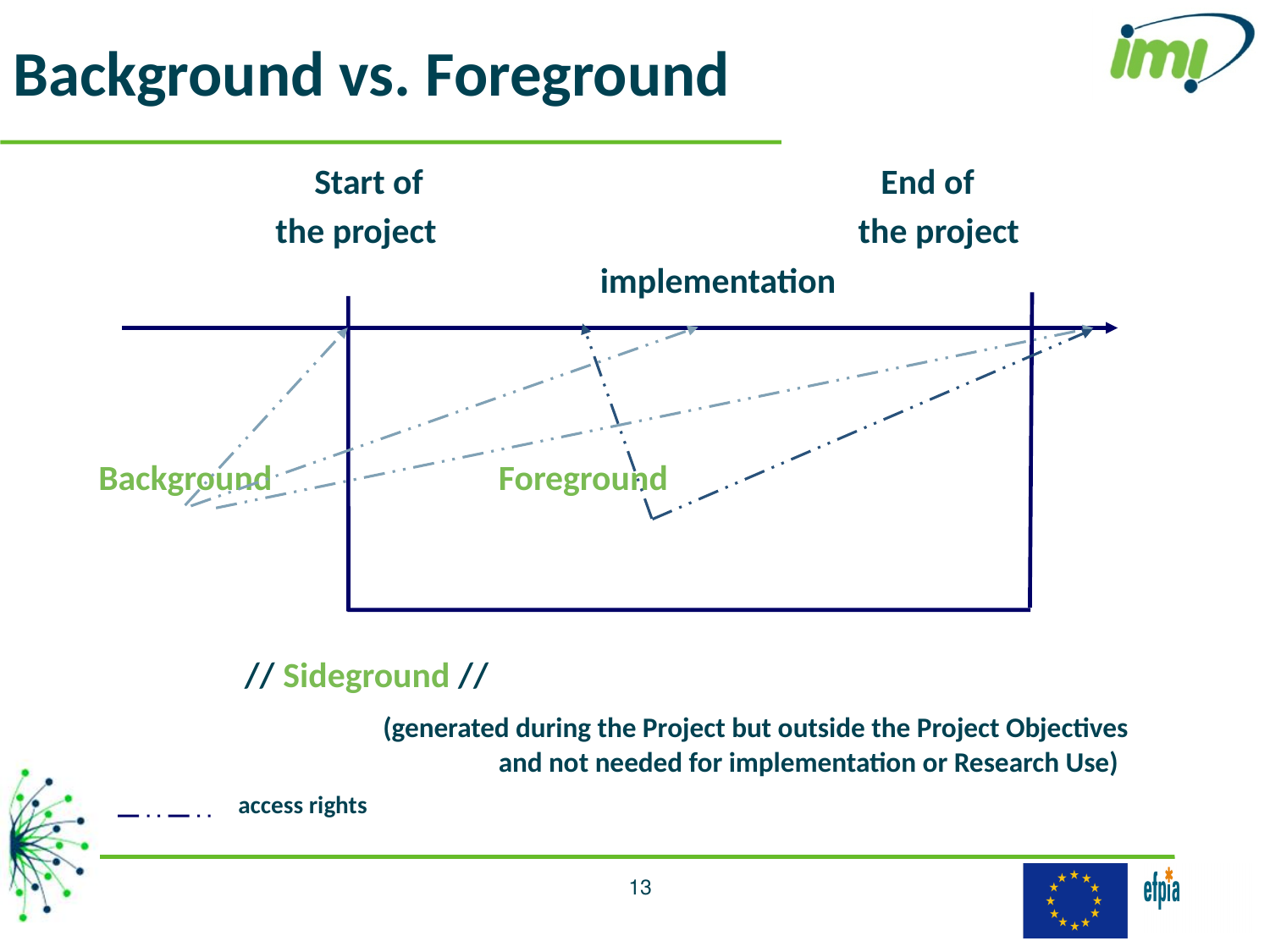

Background vs. Foreground

                       Start of			                End of
                       the project 		                             the project
	                                                            implementation

 Background                         	Foreground

		// Sideground //
	                                 (generated during the Project but outside the Project Objectives 			and not needed for implementation or Research Use)
	               access rights

13